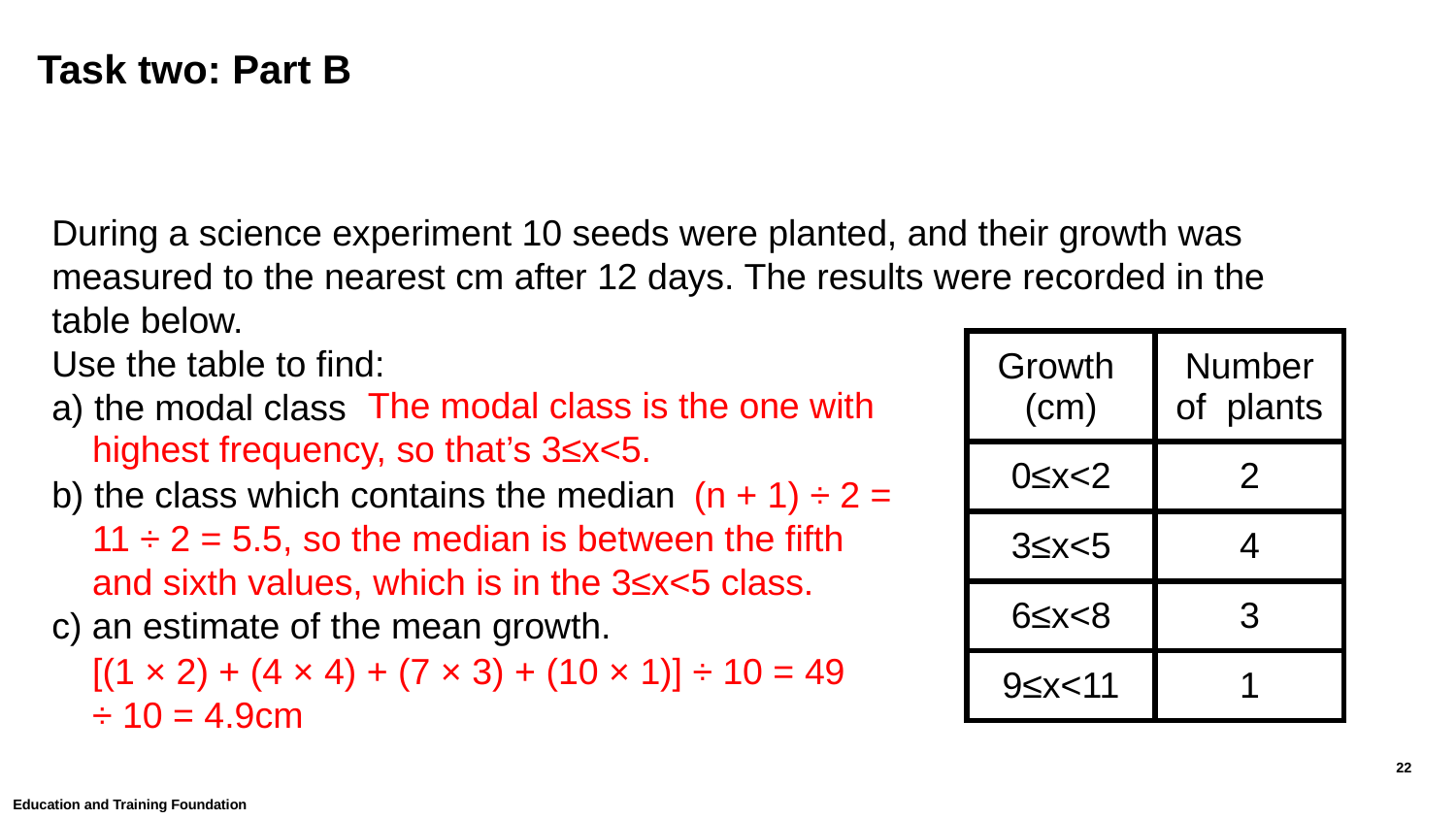

# Task two: Part B
During a science experiment 10 seeds were planted, and their growth was measured to the nearest cm after 12 days. The results were recorded in the table below.
Use the table to find:
a) the modal class

b) the class which contains the median

c) an estimate of the mean growth.

| Growth (cm) | Number of  plants |
| --- | --- |
| 0≤x<2 | 2 |
| 3≤x<5 | 4 |
| 6≤x<8 | 3 |
| 9≤x<11 | 1 |
                           The modal class is the one with highest frequency, so that’s 3≤x<5.
                                                           (n + 1) ÷ 2 = 11 ÷ 2 = 5.5, so the median is between the fifth and sixth values, which is in the 3≤x<5 class.
[(1 × 2) + (4 × 4) + (7 × 3) + (10 × 1)] ÷ 10 = 49 ÷ 10 = 4.9cm
22
Education and Training Foundation